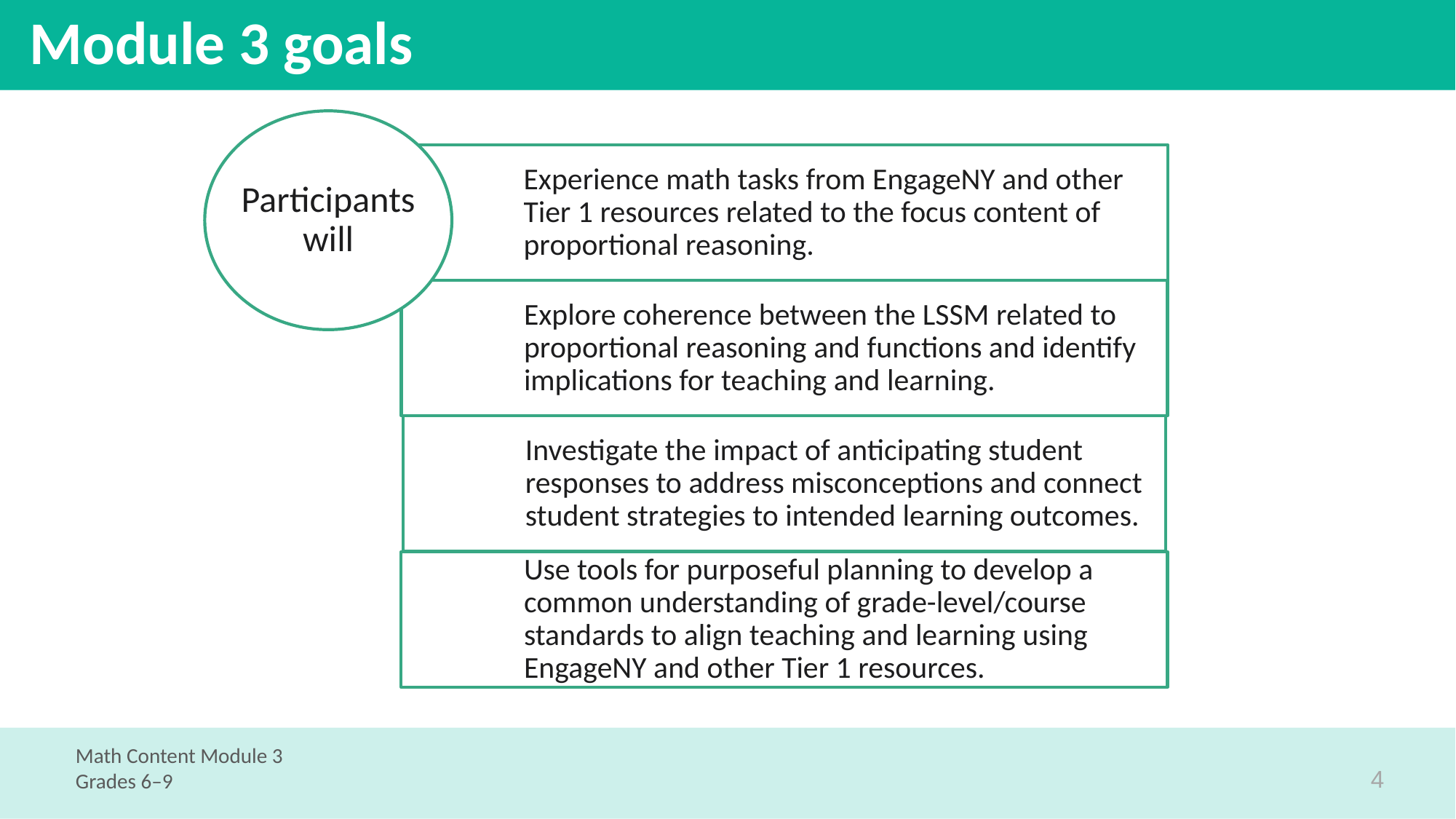

# Module 3 goals
Experience math tasks from EngageNY and other Tier 1 resources related to the focus content of proportional reasoning.
Explore coherence between the LSSM related to proportional reasoning and functions and identify implications for teaching and learning.
Investigate the impact of anticipating student responses to address misconceptions and connect student strategies to intended learning outcomes.
Use tools for purposeful planning to develop a common understanding of grade-level/course standards to align teaching and learning using EngageNY and other Tier 1 resources.
Participants will

Math Content Module 3
Grades 6–9
4